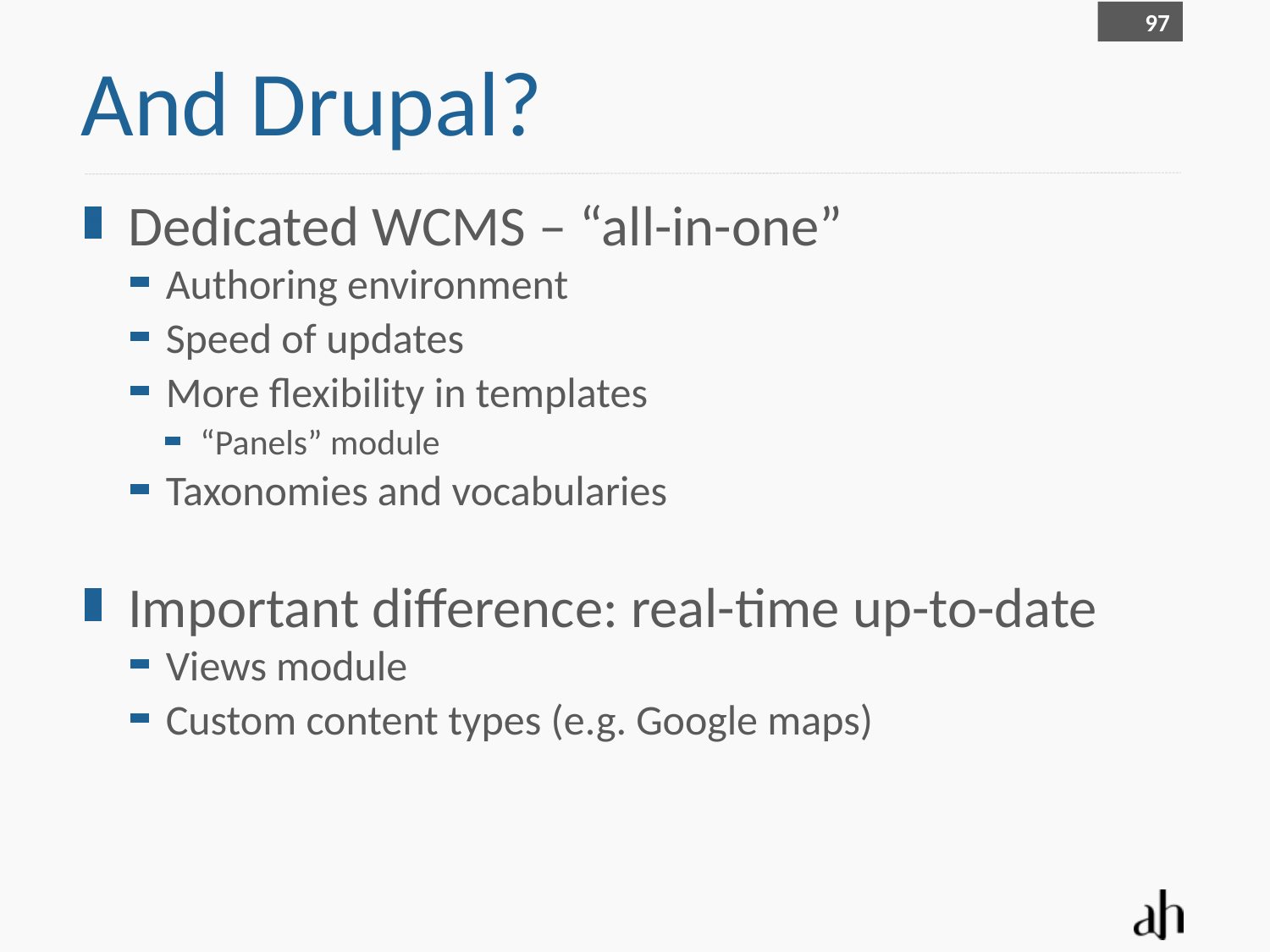

97
# And Drupal?

Dedicated WCMS – “all-in-one”
Authoring environment
Speed of updates
More flexibility in templates
“Panels” module
Taxonomies and vocabularies
Important difference: real-time up-to-date
Views module
Custom content types (e.g. Google maps)